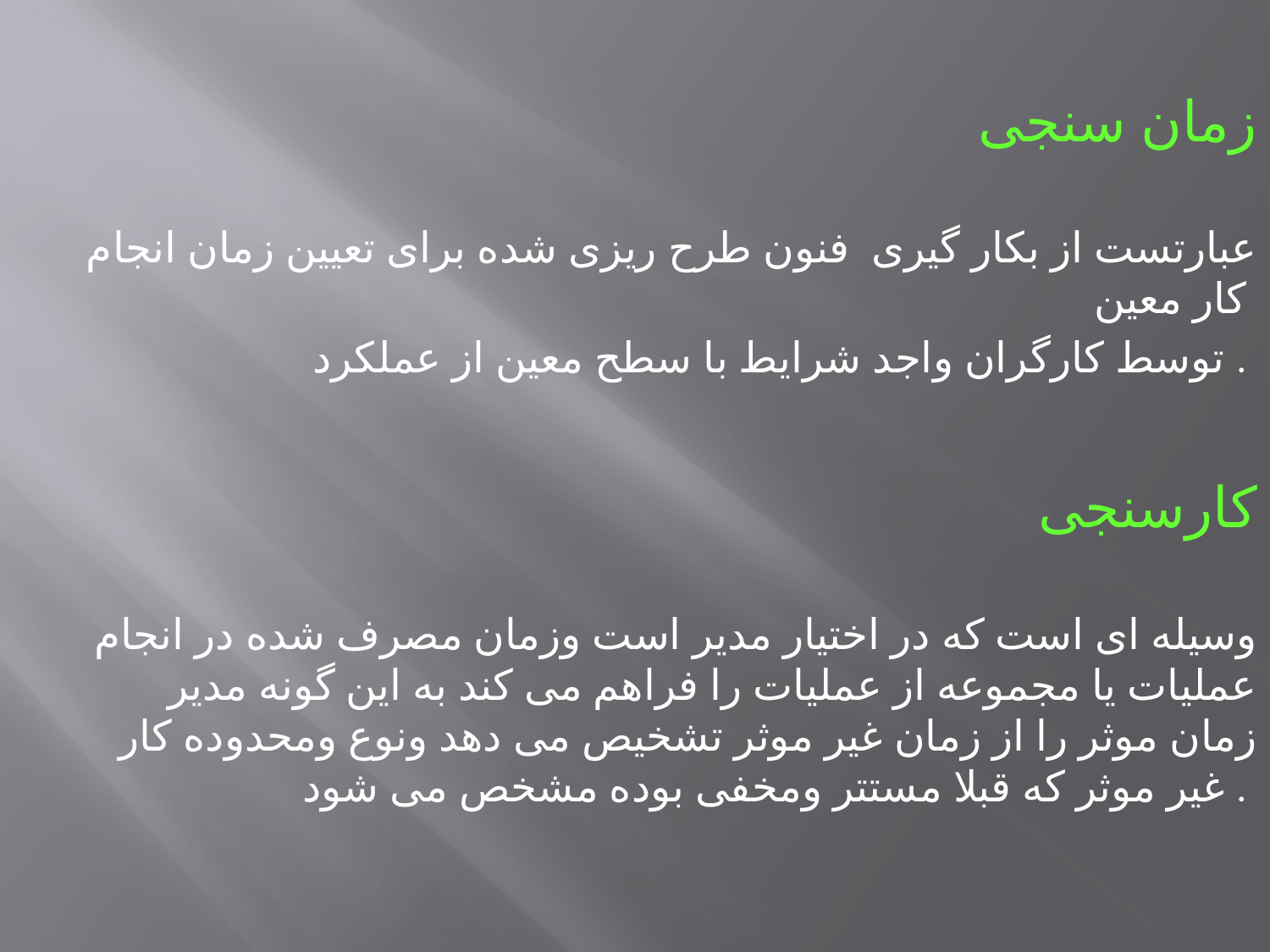

زمان سنجی

عبارتست از بکار گیری  فنون طرح ریزی شده برای تعیین زمان انجام کار معین
توسط کارگران واجد شرایط با سطح معین از عملکرد .

کارسنجی

وسیله ای است که در اختیار مدیر است وزمان مصرف شده در انجام عملیات یا مجموعه از عملیات را فراهم می کند به این گونه مدیر زمان موثر را از زمان غیر موثر تشخیص می دهد ونوع ومحدوده کار غیر موثر که قبلا مستتر ومخفی بوده مشخص می شود .